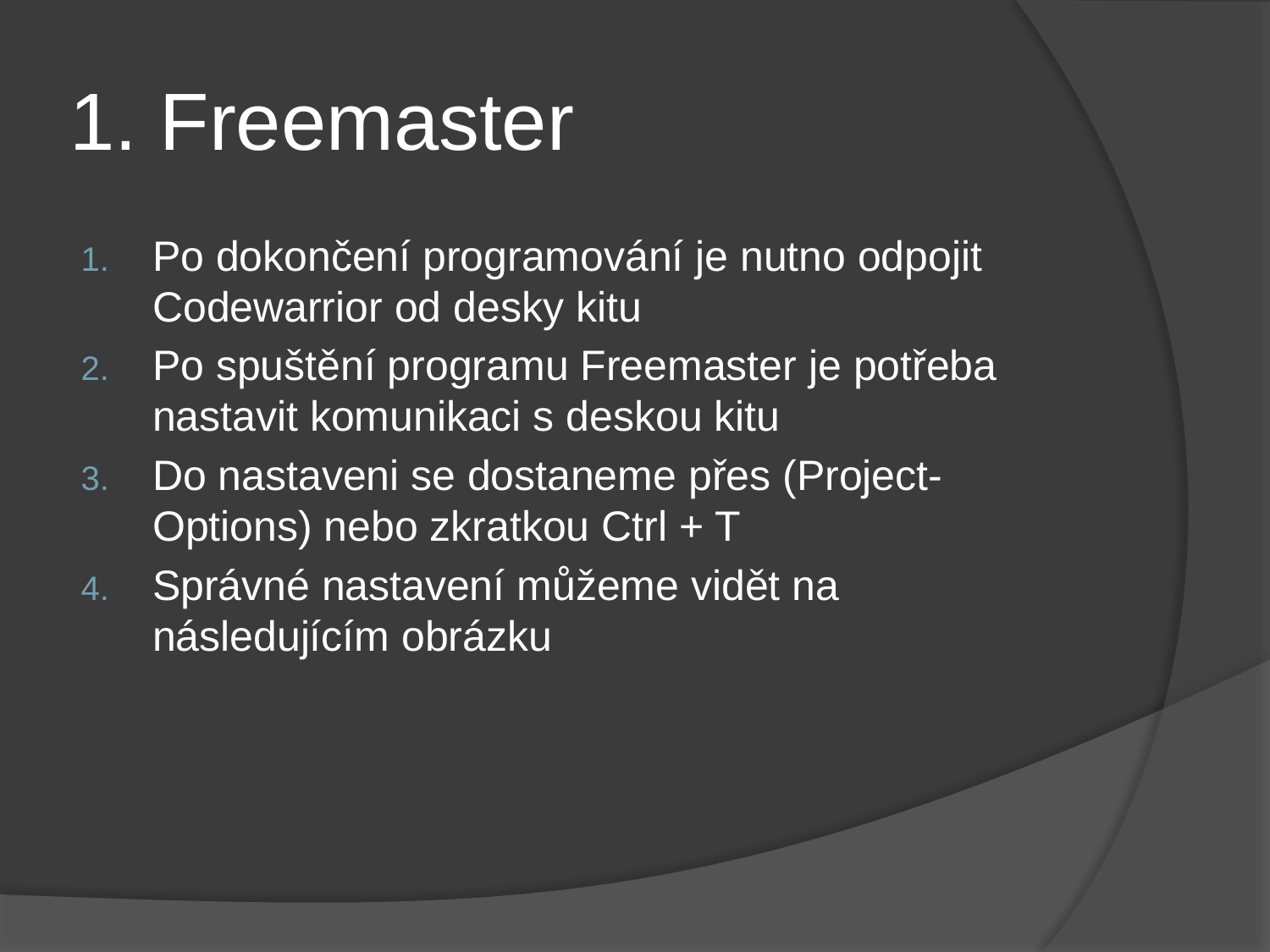

# 1. Freemaster
Po dokončení programování je nutno odpojit Codewarrior od desky kitu
Po spuštění programu Freemaster je potřeba nastavit komunikaci s deskou kitu
Do nastaveni se dostaneme přes (Project-Options) nebo zkratkou Ctrl + T
Správné nastavení můžeme vidět na následujícím obrázku